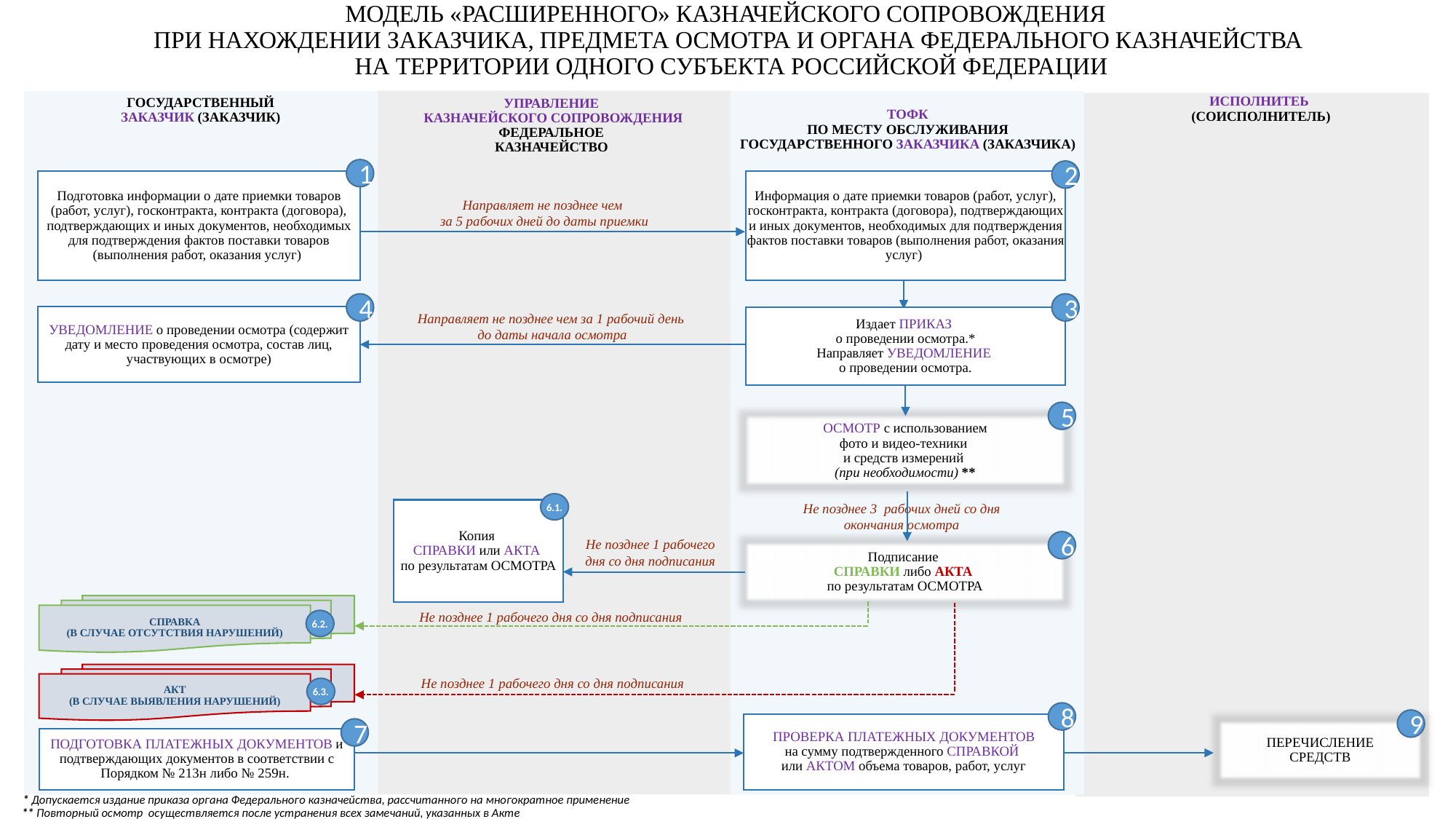

МОДЕЛЬ «РАСШИРЕННОГО» КАЗНАЧЕЙСКОГО СОПРОВОЖДЕНИЯ
При нахождении заказчика, предмета осмотра и органа федерального казначейства
 на территории одного субъекта российской федерации
ИСПОЛНИТЕЬ
(СОИСПОЛНИТЕЛЬ)
ГОСУДАРСТВЕННЫЙ
ЗАКАЗЧИК (ЗАКАЗЧИК)
УПРАВЛЕНИЕ
КАЗНАЧЕЙСКОГО СОПРОВОЖДЕНИЯ
ФЕДЕРАЛЬНОЕ
КАЗНАЧЕЙСТВО
ТОФК
ПО МЕСТУ ОБСЛУЖИВАНИЯ ГОСУДАРСТВЕННОГО ЗАКАЗЧИКА (ЗАКАЗЧИКА)

1
2
Подготовка информации о дате приемки товаров (работ, услуг), госконтракта, контракта (договора), подтверждающих и иных документов, необходимых для подтверждения фактов поставки товаров (выполнения работ, оказания услуг)
Информация о дате приемки товаров (работ, услуг), госконтракта, контракта (договора), подтверждающих и иных документов, необходимых для подтверждения фактов поставки товаров (выполнения работ, оказания услуг)
Направляет не позднее чем
за 5 рабочих дней до даты приемки

4
3
УВЕДОМЛЕНИЕ о проведении осмотра (содержит дату и место проведения осмотра, состав лиц, участвующих в осмотре)
Издает ПРИКАЗ
о проведении осмотра.*
Направляет УВЕДОМЛЕНИЕ
о проведении осмотра.
Направляет не позднее чем за 1 рабочий день
до даты начала осмотра
5
ОСМОТР с использованием
фото и видео-техники
и средств измерений
(при необходимости) **
6.1.
Не позднее 3  рабочих дней со дня окончания осмотра

Копия
СПРАВКИ или АКТА
по результатам ОСМОТРА

6
Не позднее 1 рабочего дня со дня подписания
Подписание
СПРАВКИ либо АКТА
по результатам ОСМОТРА
СПРАВКА
(В СЛУЧАЕ ОТСУТСТВИЯ НАРУШЕНИЙ)
Не позднее 1 рабочего дня со дня подписания
6.2.
Не позднее 1 рабочего дня со дня подписания
АКТ
(В СЛУЧАЕ ВЫЯВЛЕНИЯ НАРУШЕНИЙ)
6.3.
8
9
ПРОВЕРКА ПЛАТЕЖНЫХ ДОКУМЕНТОВ
на сумму подтвержденного СПРАВКОЙ
или АКТОМ объема товаров, работ, услуг
7
ПЕРЕЧИСЛЕНИЕ
СРЕДСТВ
ПОДГОТОВКА ПЛАТЕЖНЫХ ДОКУМЕНТОВ и подтверждающих документов в соответствии с Порядком № 213н либо № 259н.
* Допускается издание приказа органа Федерального казначейства, рассчитанного на многократное применение
** Повторный осмотр  осуществляется после устранения всех замечаний, указанных в Акте